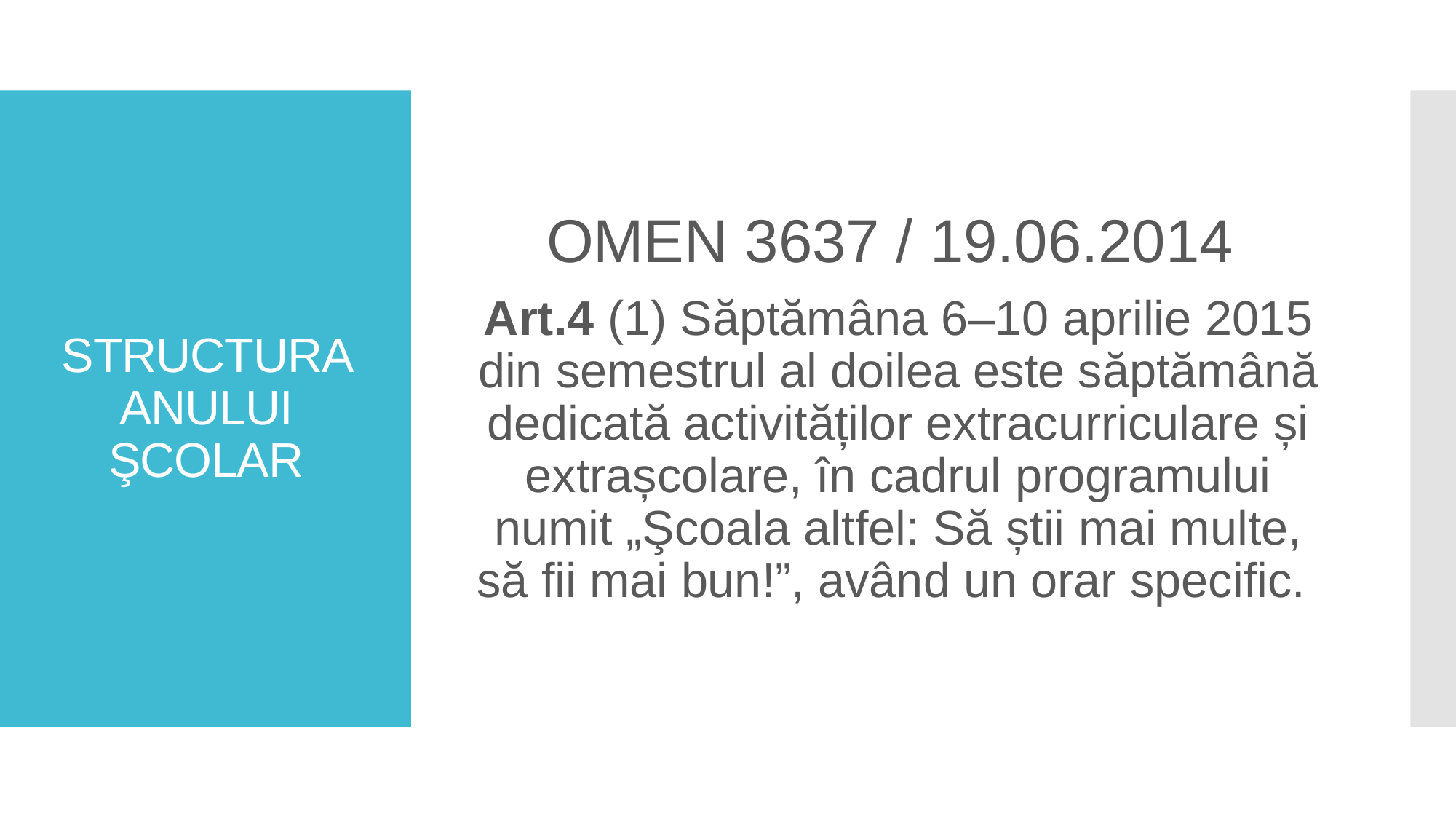

OMEN 3637 / 19.06.2014
Art.4 (1) Săptămâna 6–10 aprilie 2015 din semestrul al doilea este săptămână dedicată activităților extracurriculare și extrașcolare, în cadrul programului numit „Şcoala altfel: Să știi mai multe, să fii mai bun!”, având un orar specific.
# STRUCTURA ANULUI ŞCOLAR